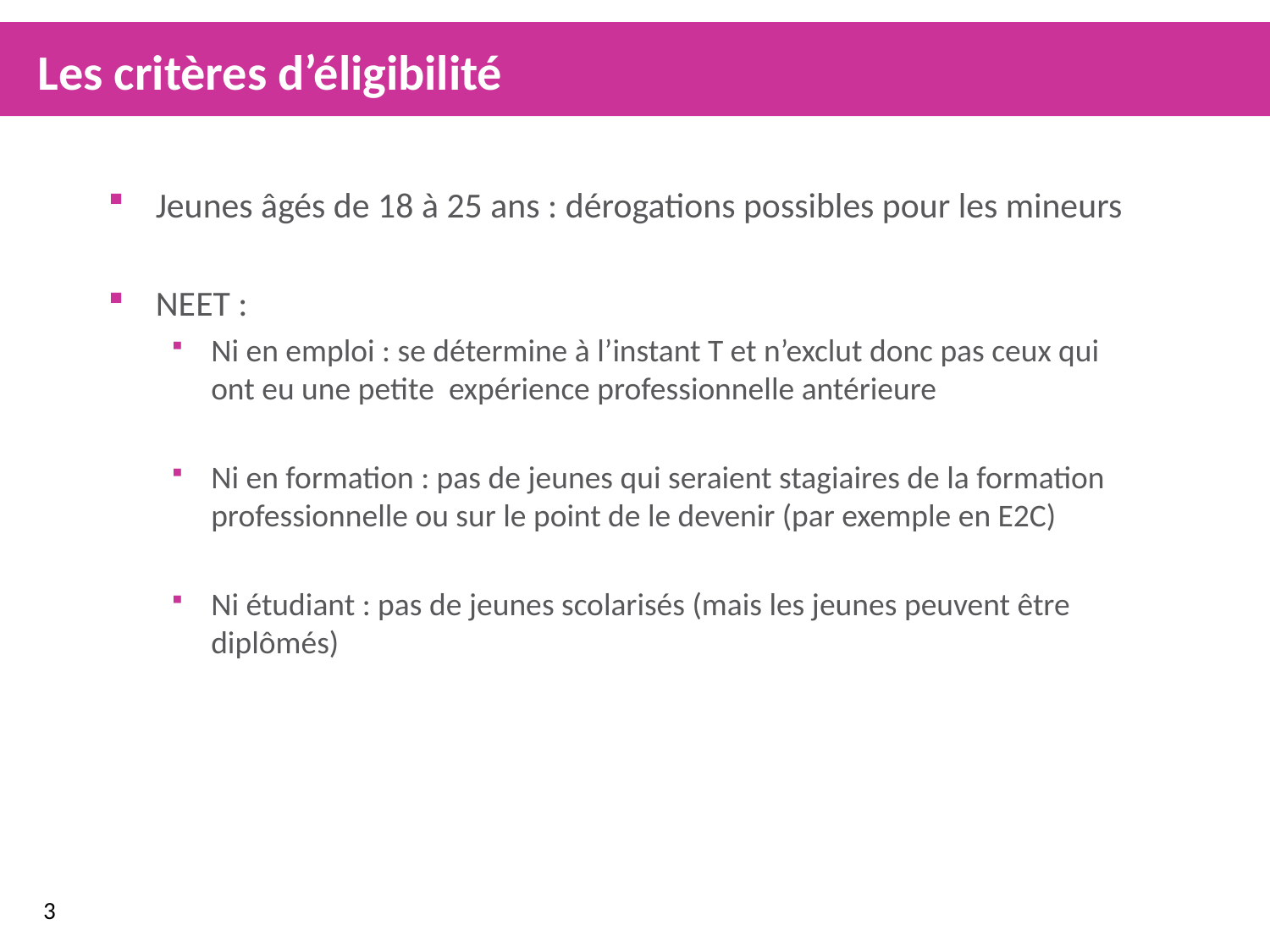

Les critères d’éligibilité
Jeunes âgés de 18 à 25 ans : dérogations possibles pour les mineurs

NEET :
Ni en emploi : se détermine à l’instant T et n’exclut donc pas ceux qui ont eu une petite  expérience professionnelle antérieure

Ni en formation : pas de jeunes qui seraient stagiaires de la formation professionnelle ou sur le point de le devenir (par exemple en E2C)

Ni étudiant : pas de jeunes scolarisés (mais les jeunes peuvent être diplômés)

3